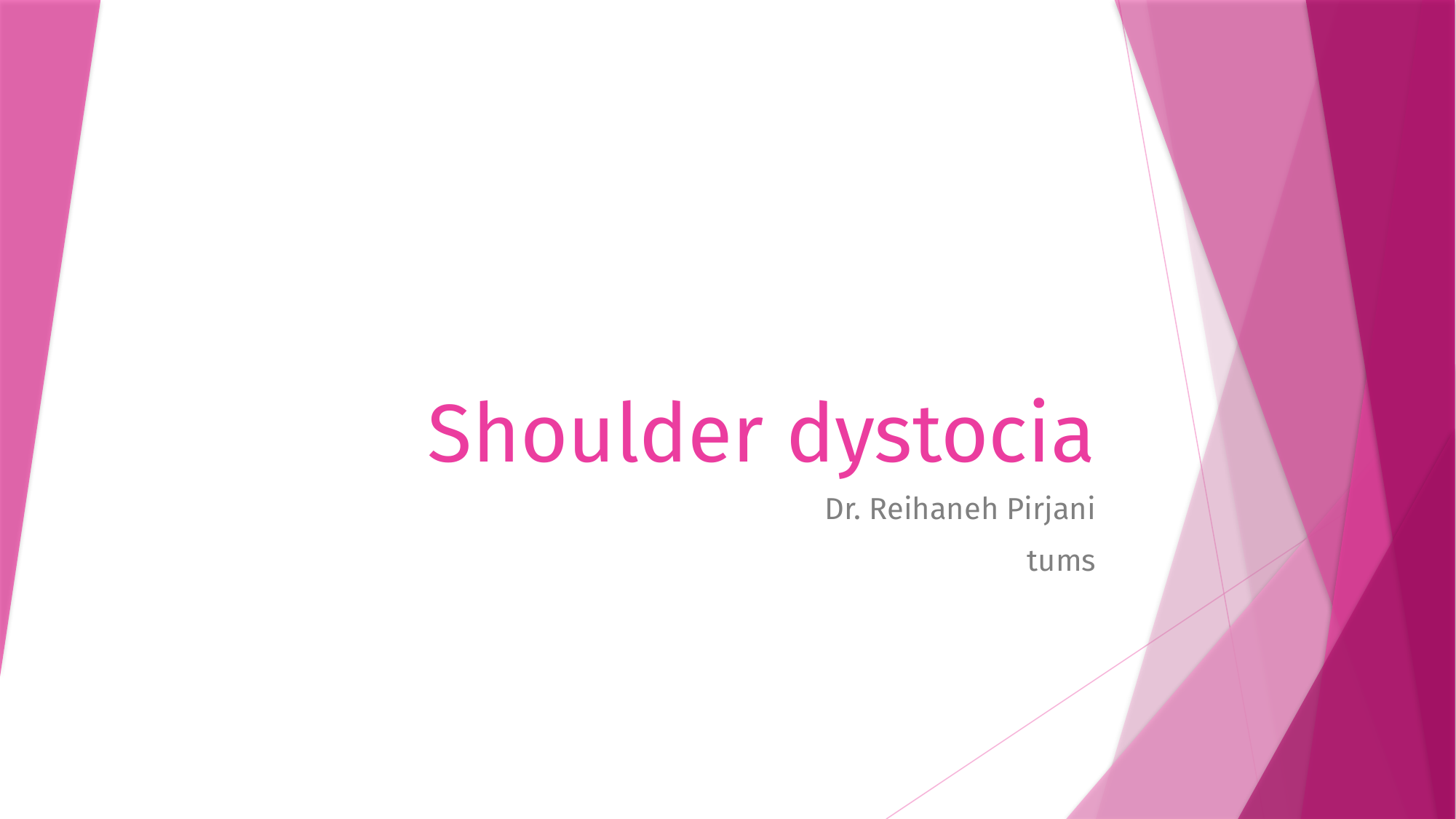

# Shoulder dystocia
Dr. Reihaneh Pirjani
tums